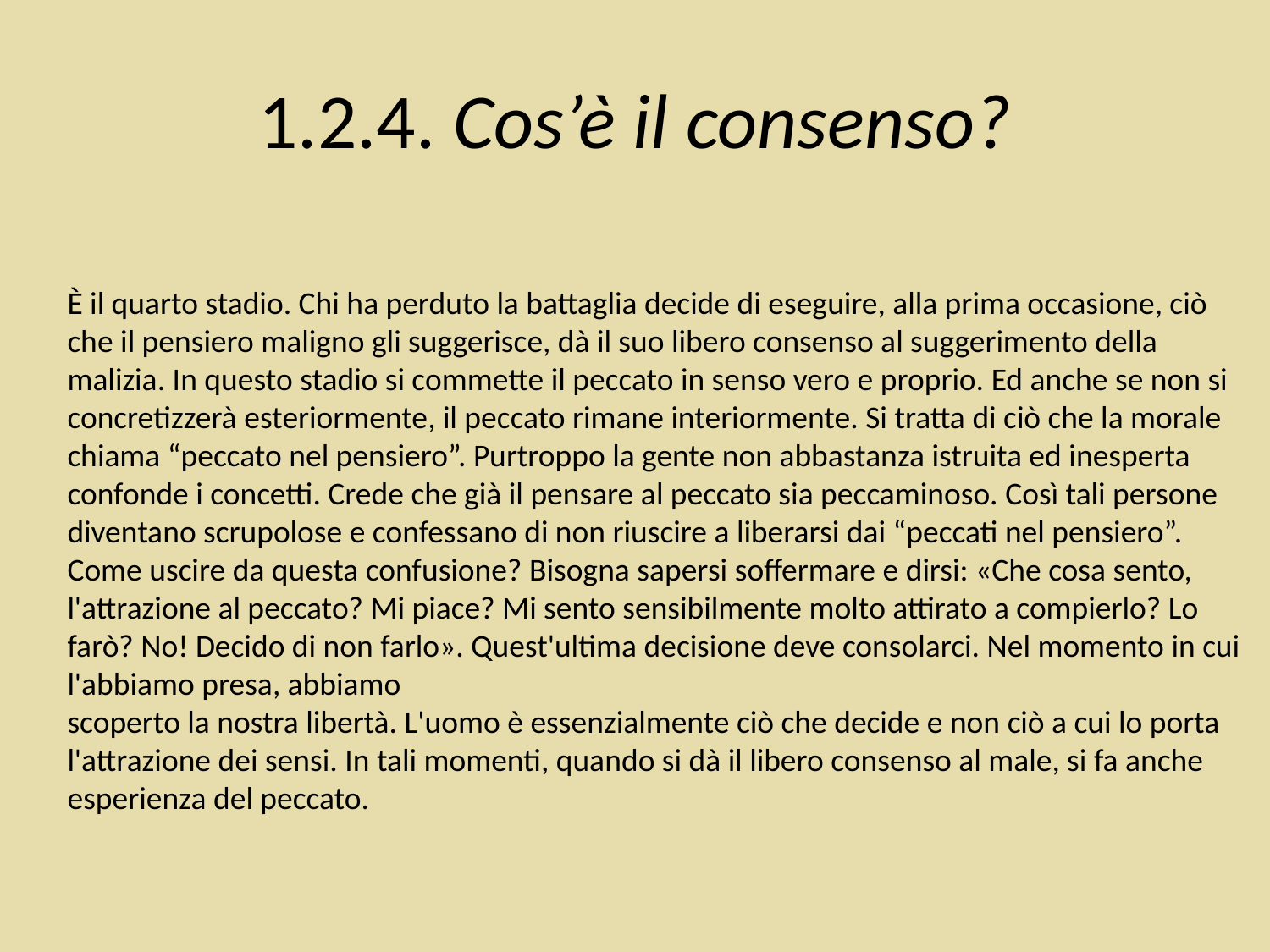

# 1.2.4. Cos’è il consenso?
È il quarto stadio. Chi ha perduto la battaglia decide di eseguire, alla prima occasione, ciò che il pensiero maligno gli suggerisce, dà il suo libero consenso al suggerimento della malizia. In questo stadio si commette il peccato in senso vero e proprio. Ed anche se non si concretizzerà esteriormente, il peccato rimane interiormente. Si tratta di ciò che la morale chiama “peccato nel pensiero”. Purtroppo la gente non abbastanza istruita ed inesperta confonde i concetti. Crede che già il pensare al peccato sia peccaminoso. Così tali persone diventano scrupolose e confessano di non riuscire a liberarsi dai “peccati nel pensiero”. Come uscire da questa confusione? Bisogna sapersi soffermare e dirsi: «Che cosa sento, l'attrazione al peccato? Mi piace? Mi sento sensibilmente molto attirato a compierlo? Lo farò? No! Decido di non farlo». Quest'ultima decisione deve consolarci. Nel momento in cui l'abbiamo presa, abbiamo
scoperto la nostra libertà. L'uomo è essenzialmente ciò che decide e non ciò a cui lo porta l'attrazione dei sensi. In tali momenti, quando si dà il libero consenso al male, si fa anche esperienza del peccato.